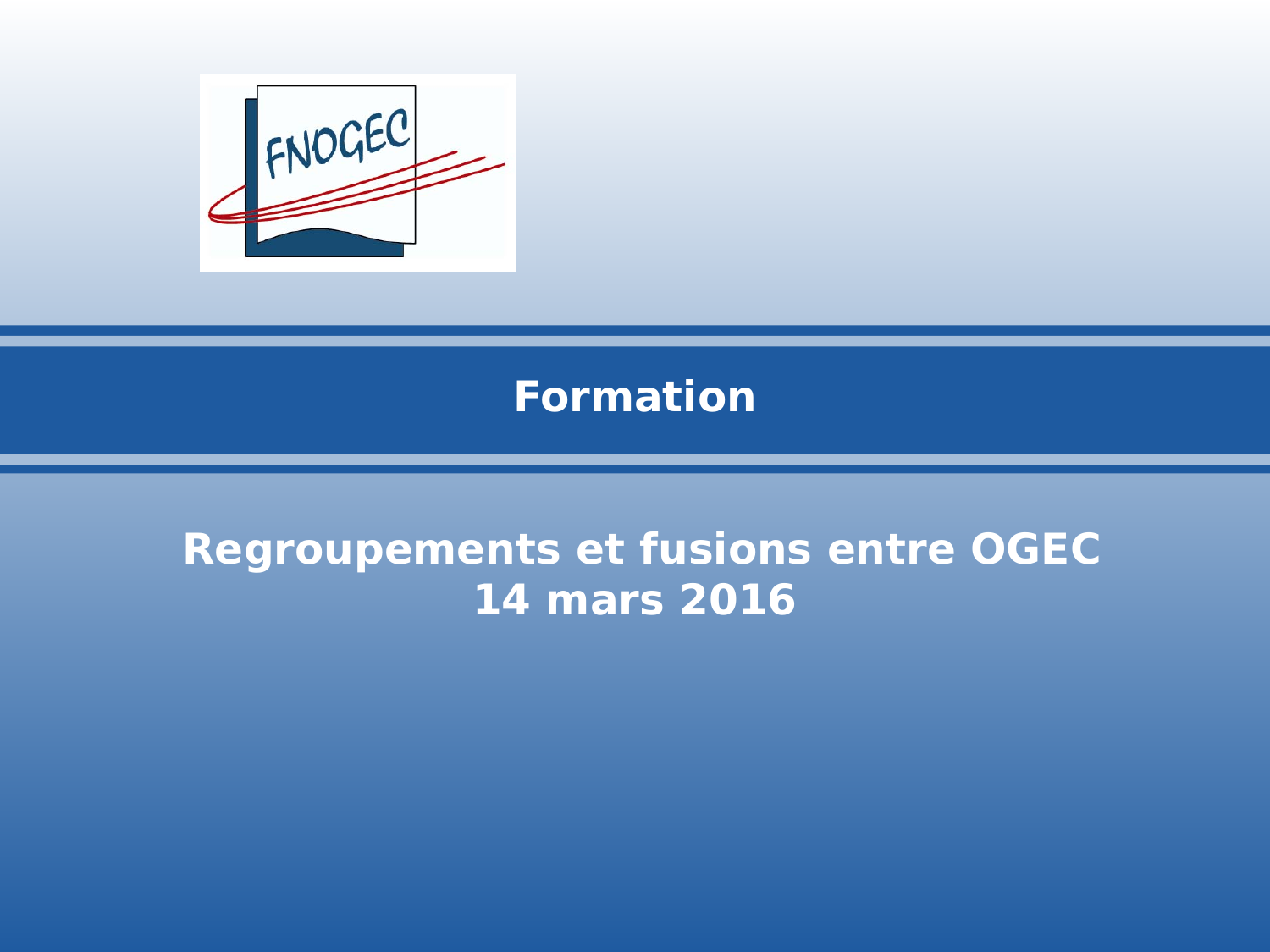

Formation
 Regroupements et fusions entre OGEC
14 mars 2016